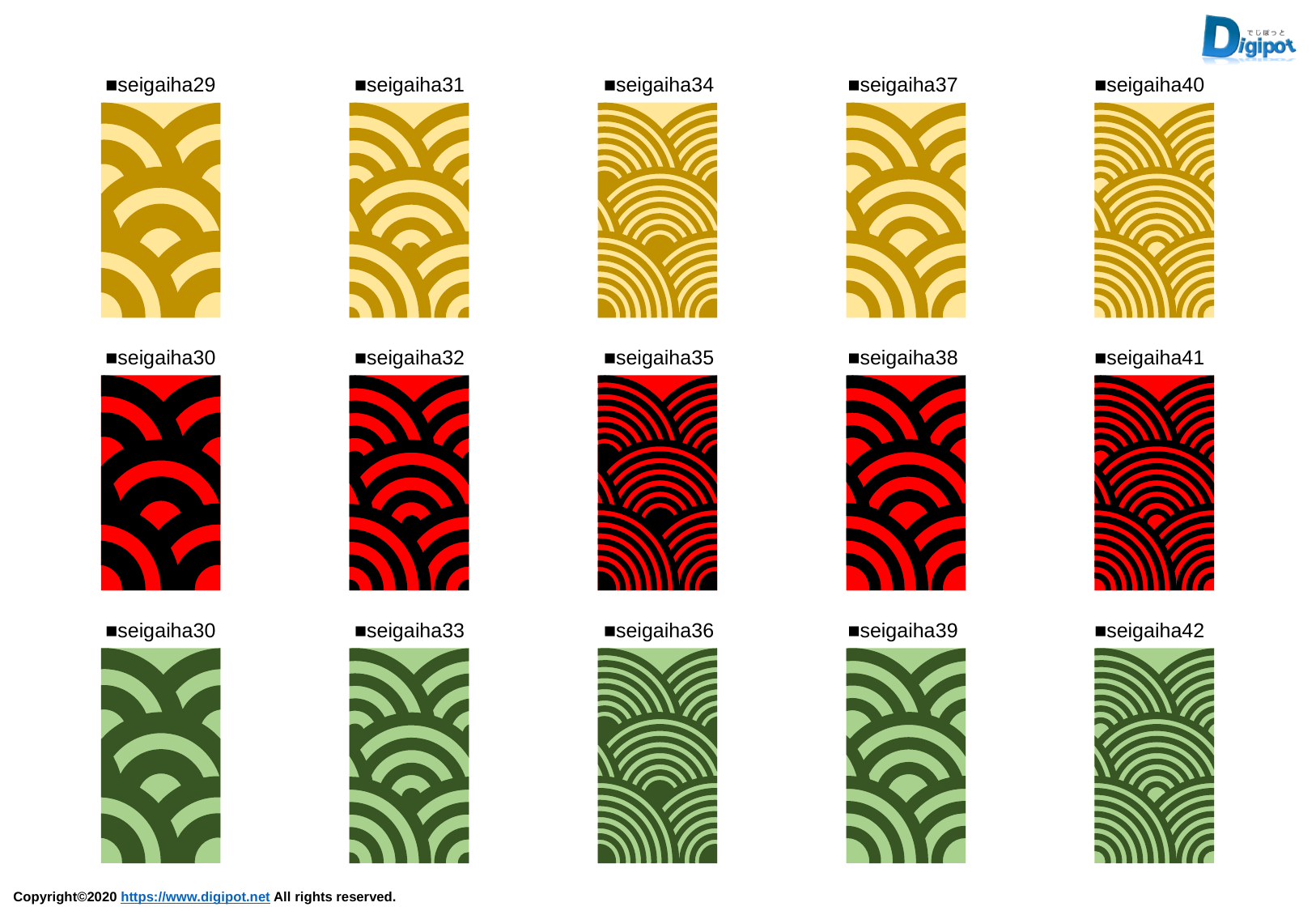

■seigaiha29
■seigaiha31
■seigaiha34
■seigaiha37
■seigaiha40

■seigaiha30
■seigaiha32
■seigaiha35
■seigaiha38
■seigaiha41

■seigaiha30
■seigaiha33
■seigaiha36
■seigaiha39
■seigaiha42